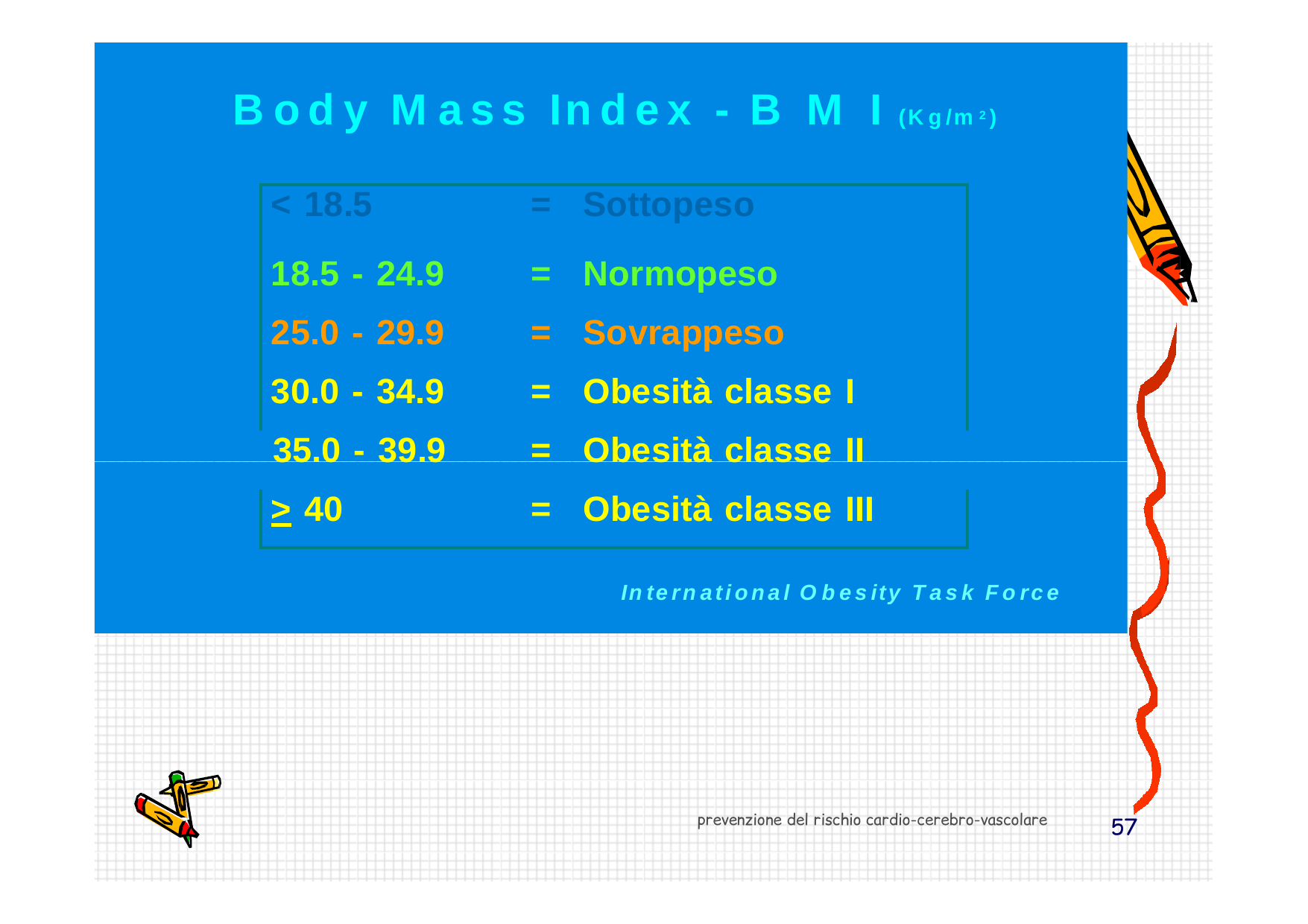

# Body Mass Index - B M I (Kg/m2)

Provincia Milano 1

| < 18.5 | = | Sottopeso |
| --- | --- | --- |
| 18.5 - 24.9 | = | Normopeso |
| 25.0 - 29.9 | = | Sovrappeso |
| 30.0 - 34.9 | = | Obesità classe I |
| 35.0 - 39.9 | = | Obesità classe II |
| > 40 | = | Obesità classe III |

International Obesity Task Force

prevenzione del rischio cardio-cerebro-vascolare

57